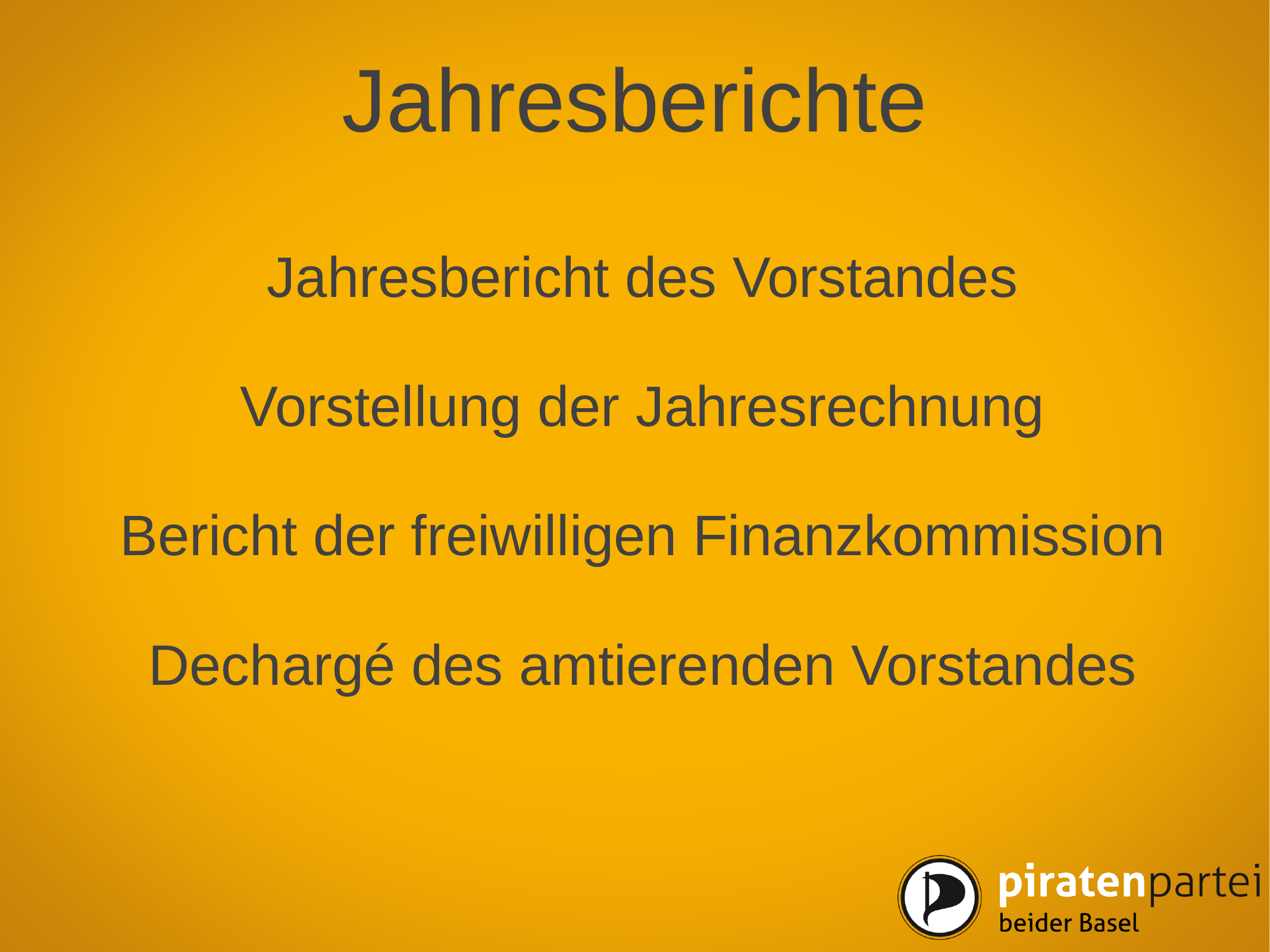

# Jahresberichte
 Jahresbericht des Vorstandes
 Vorstellung der Jahresrechnung
 Bericht der freiwilligen Finanzkommission
 Dechargé des amtierenden Vorstandes